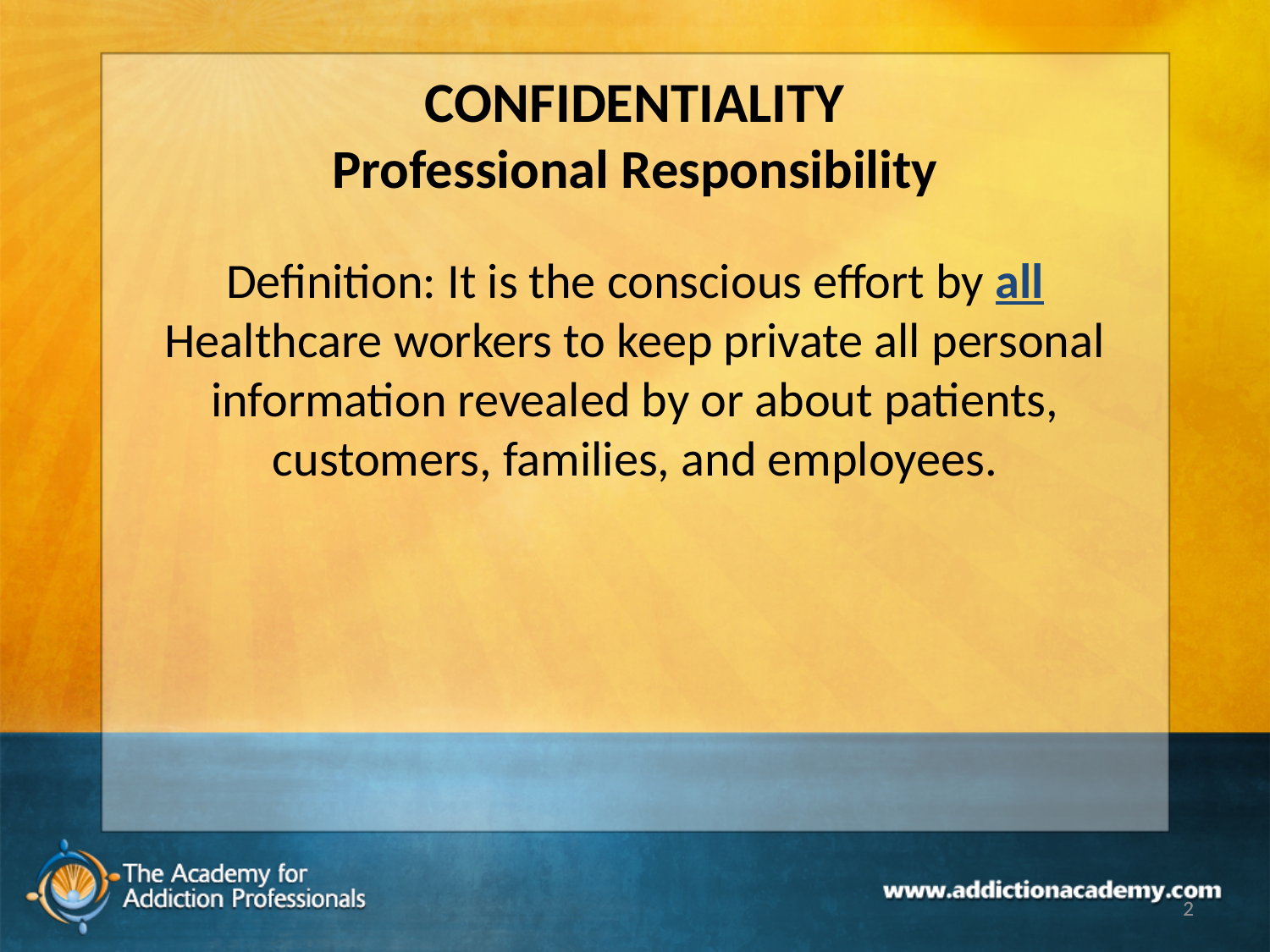

# CONFIDENTIALITY Professional Responsibility
Definition: It is the conscious effort by all Healthcare workers to keep private all personal information revealed by or about patients, customers, families, and employees.

2
2